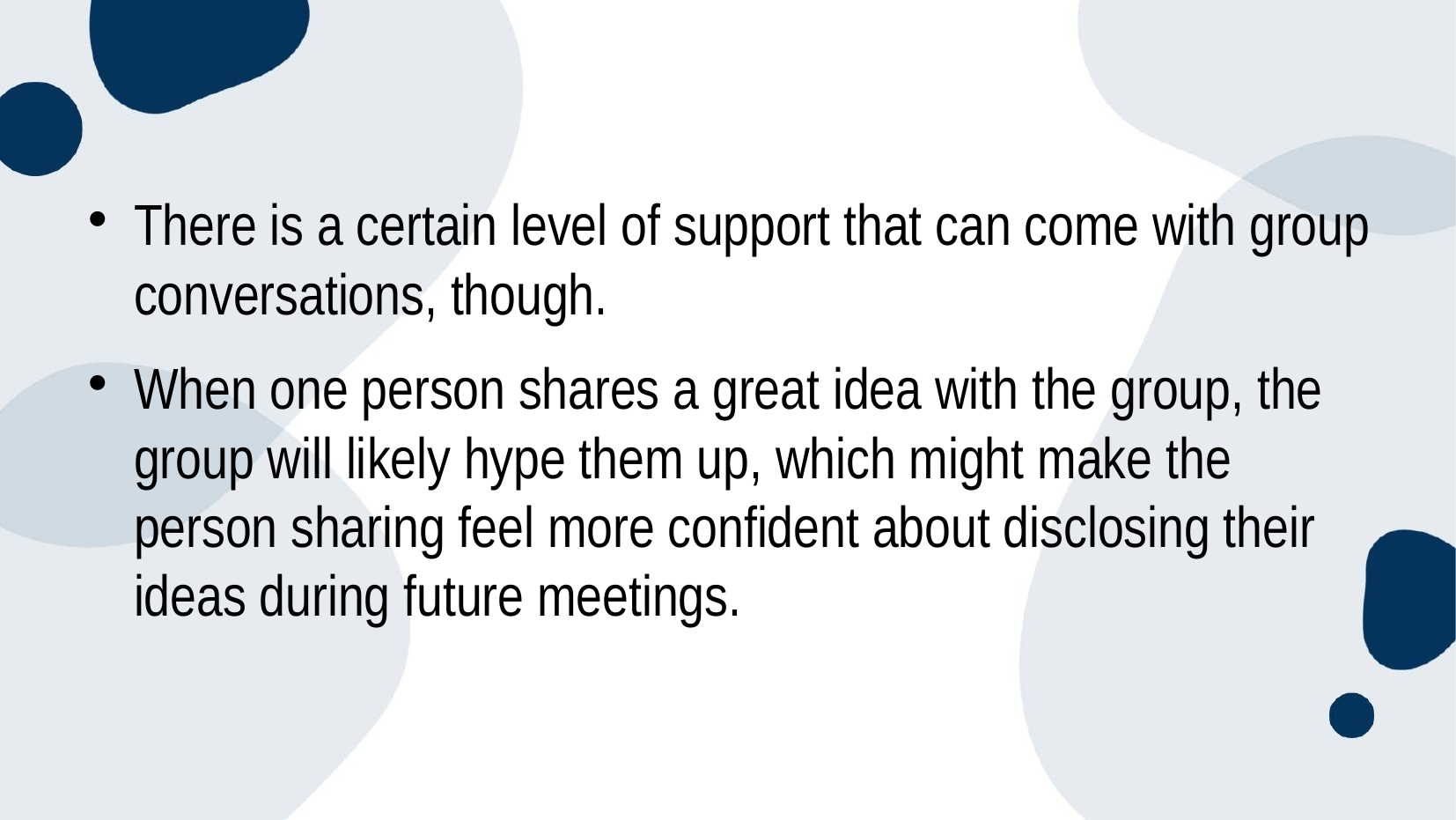

#
There is a certain level of support that can come with group conversations, though.
When one person shares a great idea with the group, the group will likely hype them up, which might make the person sharing feel more confident about disclosing their ideas during future meetings.